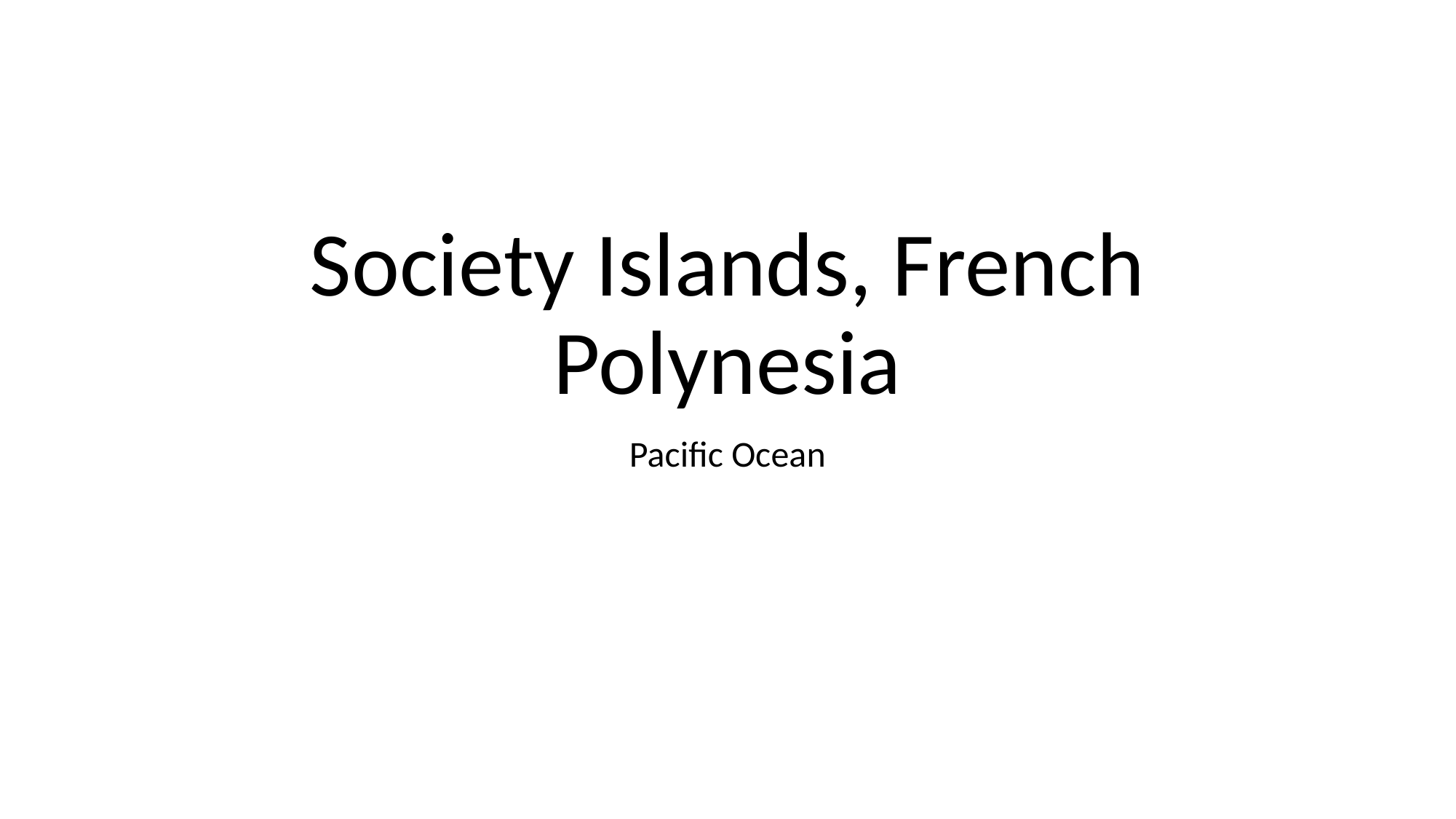

# Society Islands, French Polynesia
Pacific Ocean